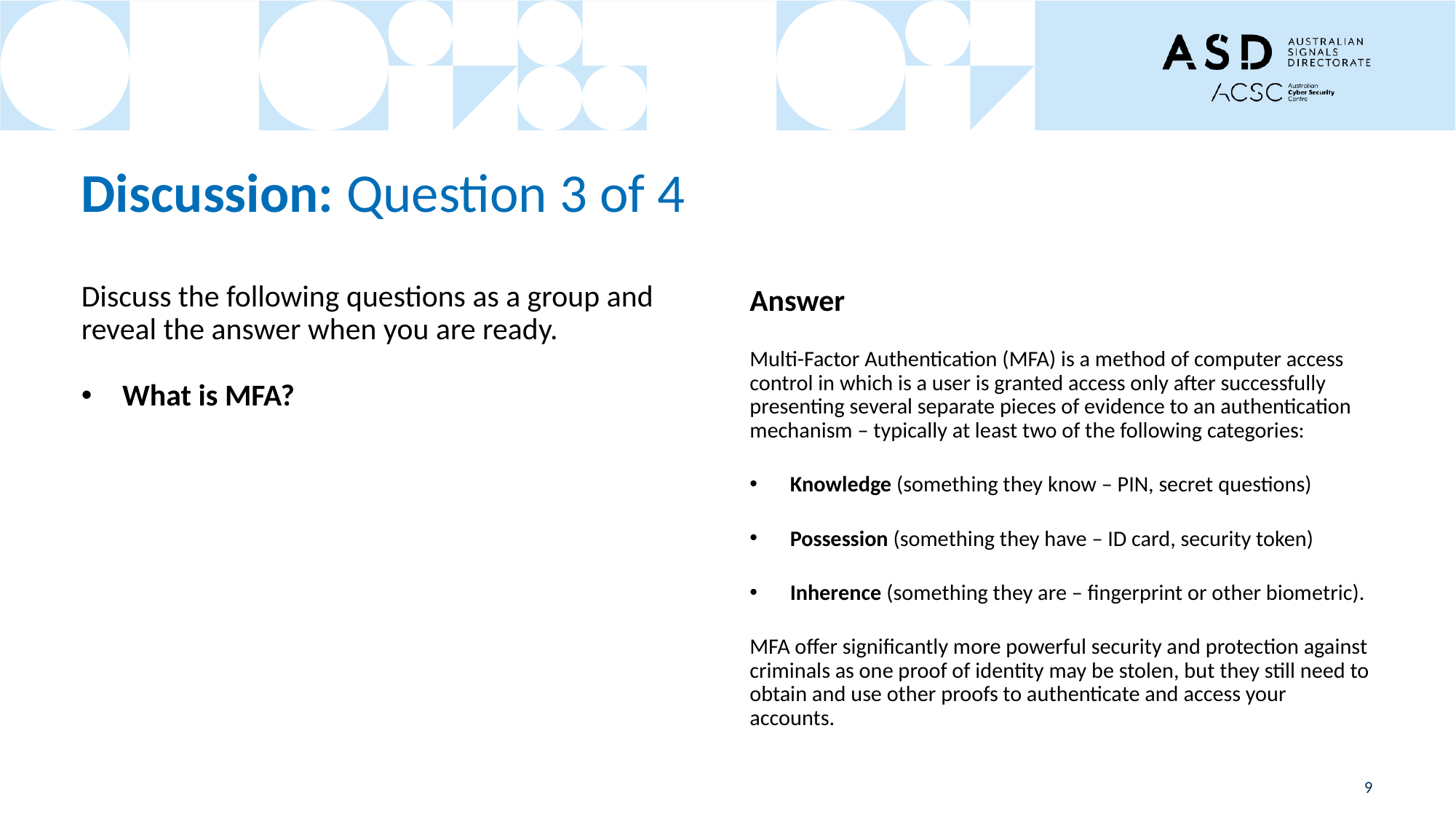

# Discussion: Question 3 of 4
Discuss the following questions as a group and reveal the answer when you are ready.
What is MFA?

Answer
Multi-Factor Authentication (MFA) is a method of computer access control in which is a user is granted access only after successfully presenting several separate pieces of evidence to an authentication mechanism – typically at least two of the following categories:
Knowledge (something they know – PIN, secret questions)
Possession (something they have – ID card, security token)
Inherence (something they are – fingerprint or other biometric).
MFA offer significantly more powerful security and protection against criminals as one proof of identity may be stolen, but they still need to obtain and use other proofs to authenticate and access your accounts.
9